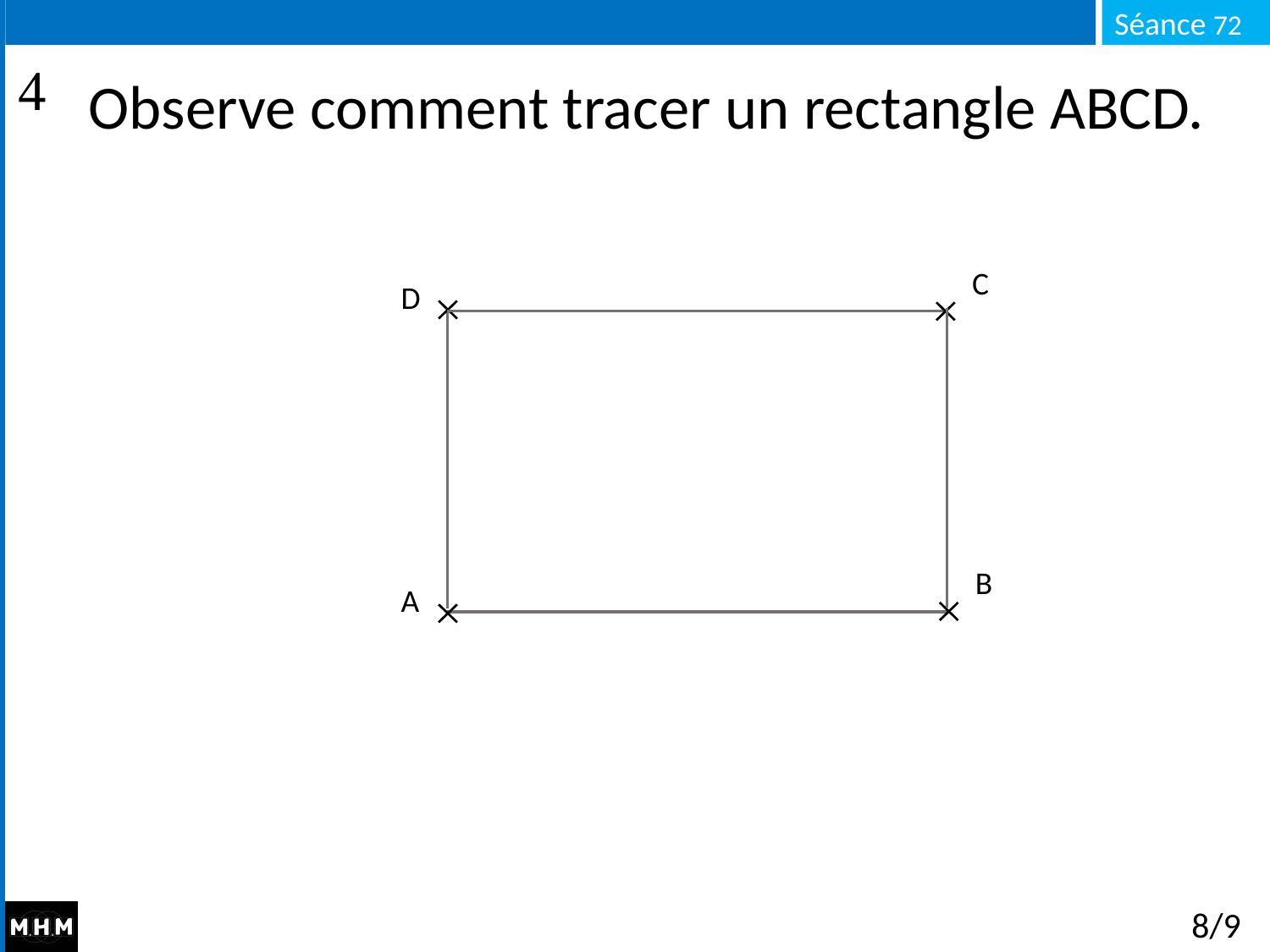

# Observe comment tracer un rectangle ABCD.
C

D

B

A

8/9